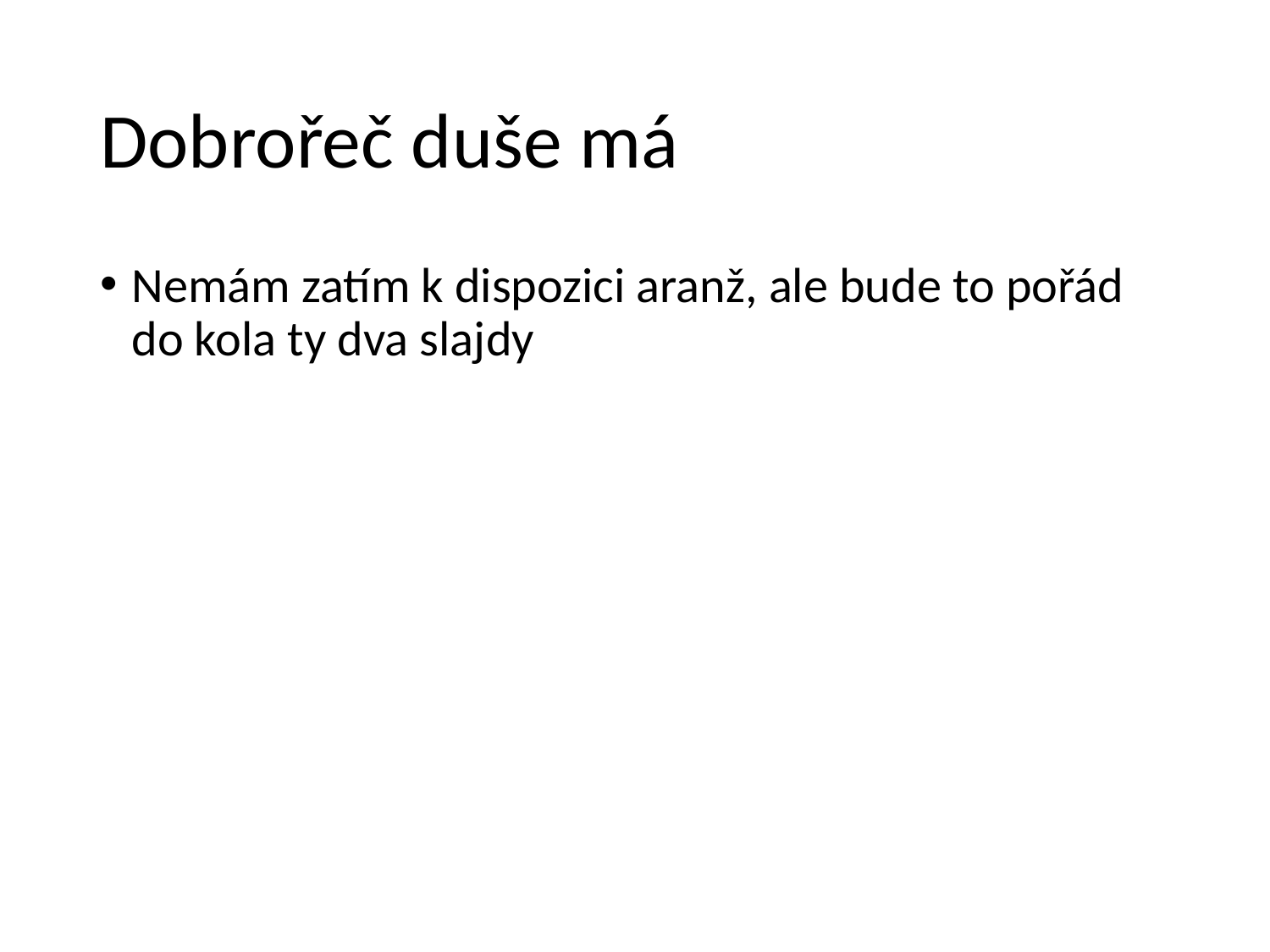

# Dobrořeč duše má
Nemám zatím k dispozici aranž, ale bude to pořád do kola ty dva slajdy